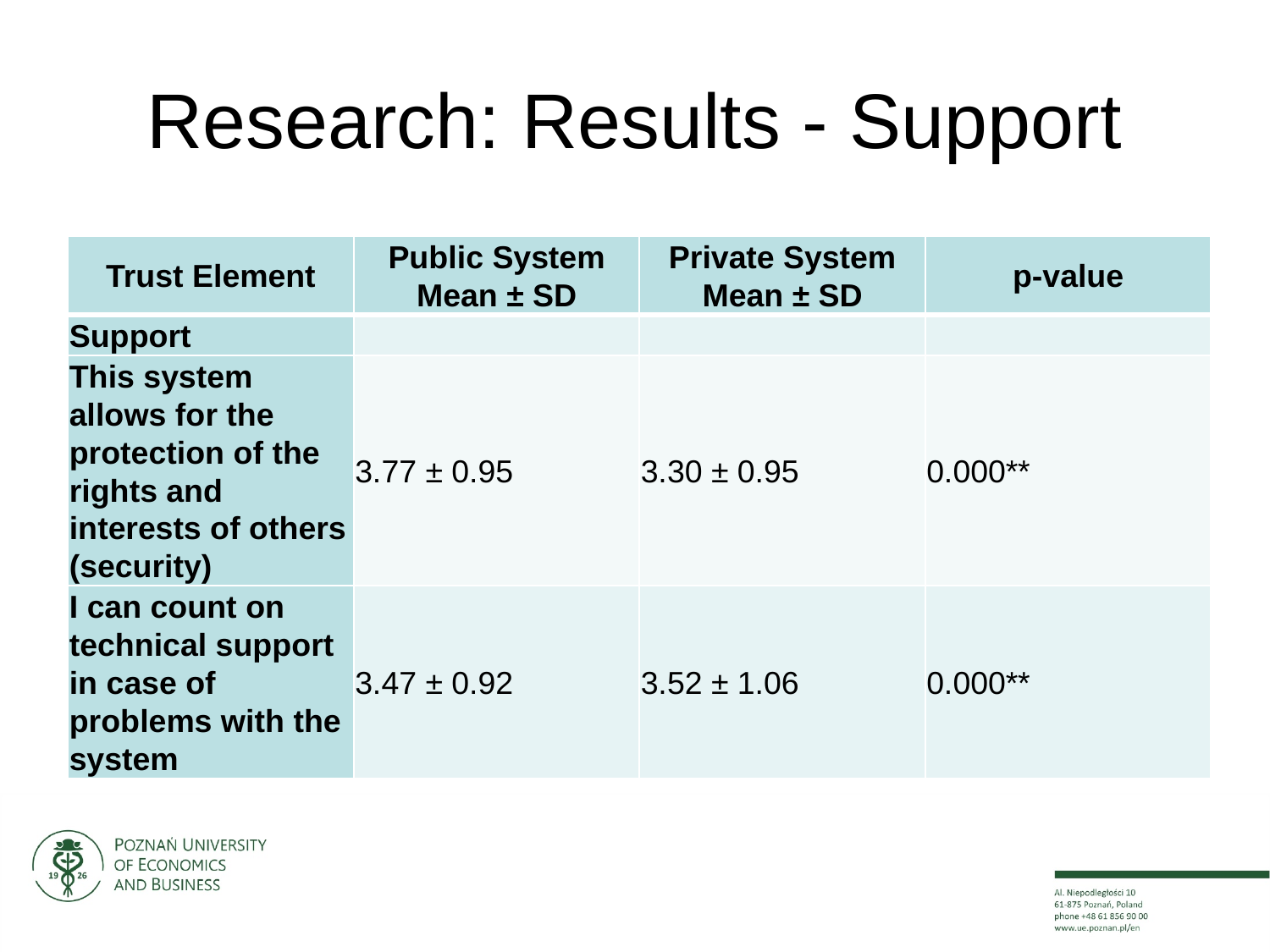

# Research: Results - Support
| Trust Element | Public System Mean ± SD | Private System Mean ± SD | p-value |
| --- | --- | --- | --- |
| Support |  |  |  |
| This system allows for the protection of the rights and interests of others (security) | 3.77 ± 0.95 | 3.30 ± 0.95 | 0.000\*\* |
| I can count on technical support in case of problems with the system | 3.47 ± 0.92 | 3.52 ± 1.06 | 0.000\*\* |